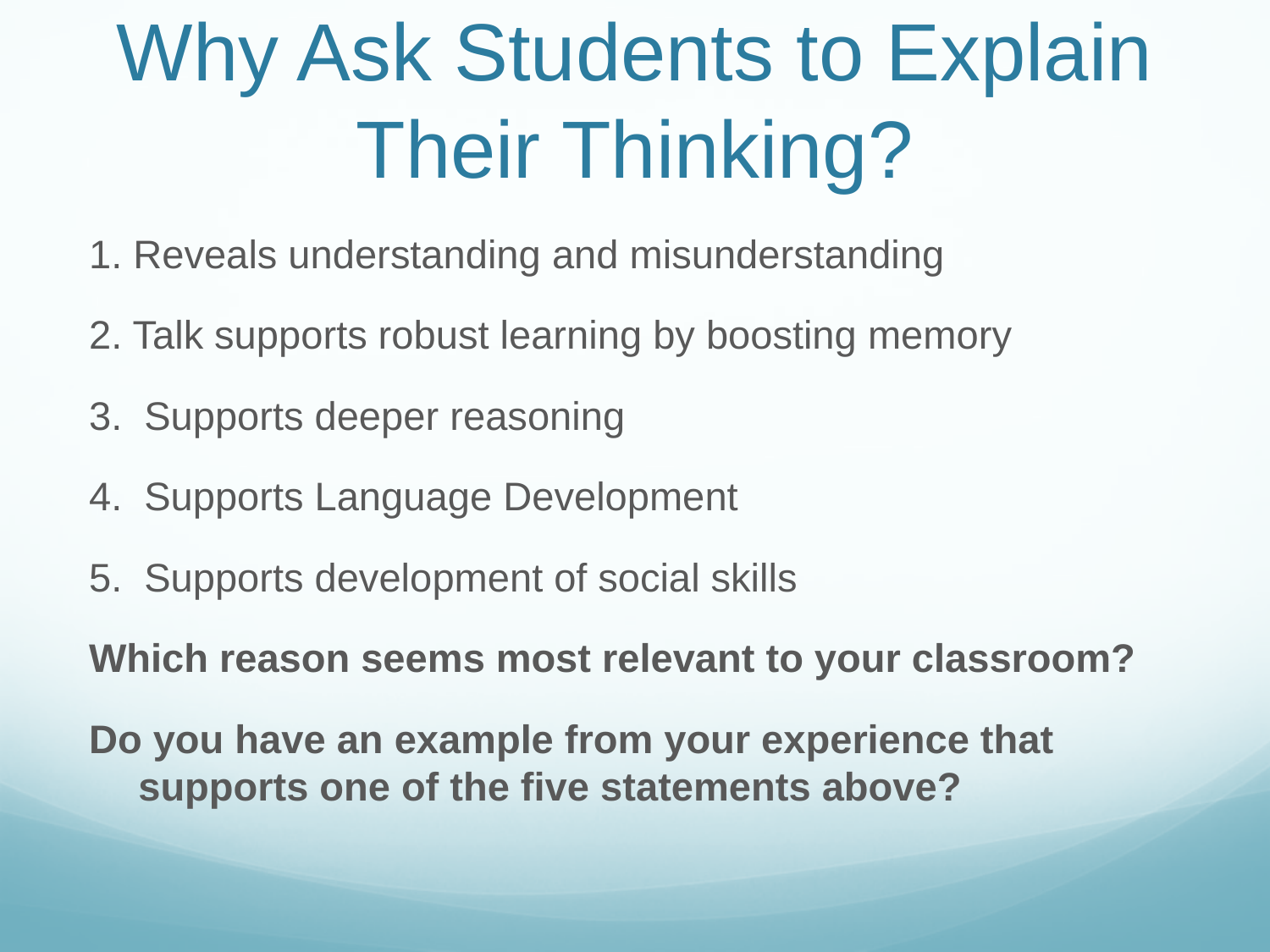

# Why Ask Students to Explain Their Thinking?
1. Reveals understanding and misunderstanding
2. Talk supports robust learning by boosting memory
3.  Supports deeper reasoning
4.  Supports Language Development
5.  Supports development of social skills
Which reason seems most relevant to your classroom?
Do you have an example from your experience that supports one of the five statements above?